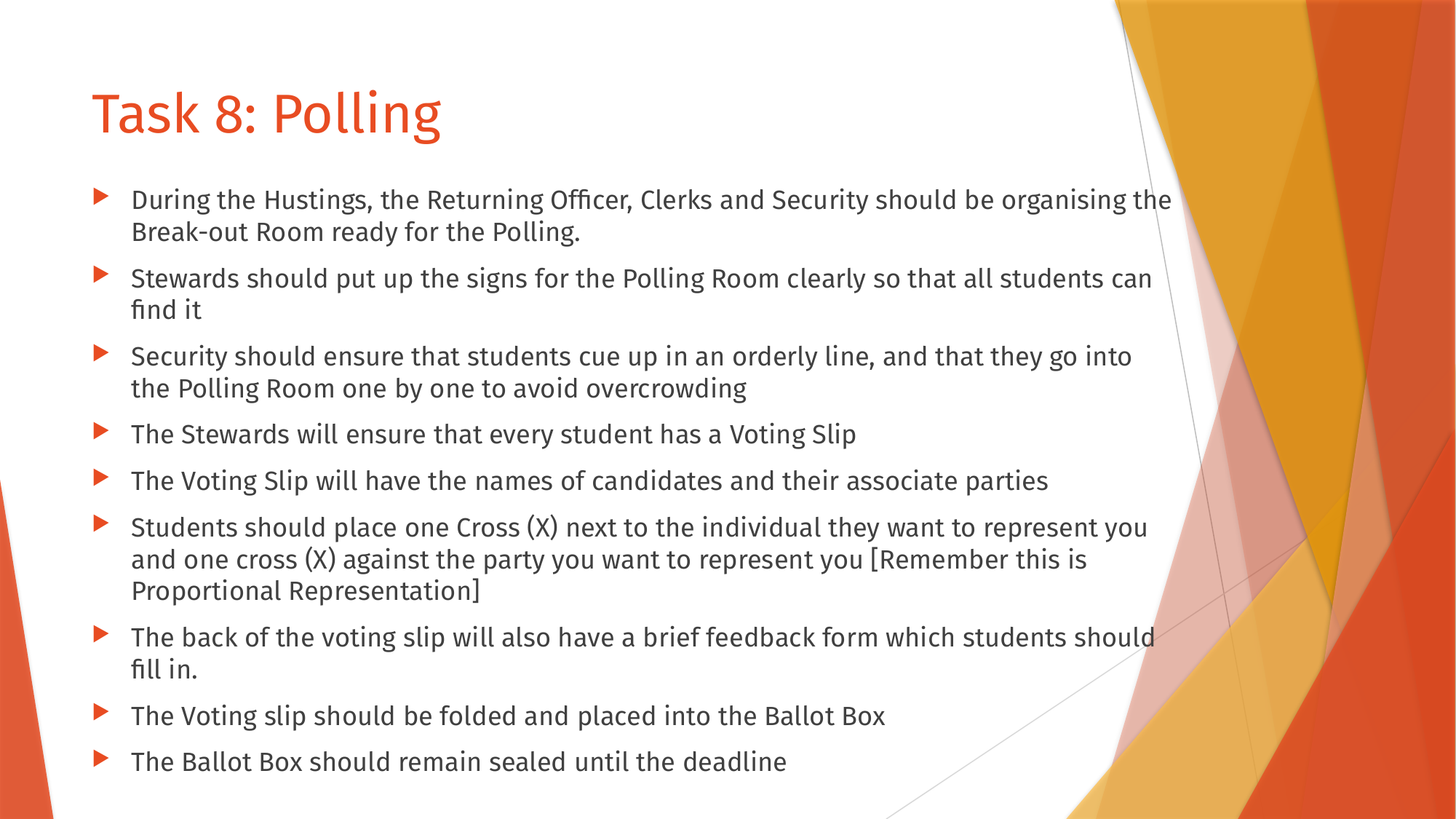

# Task 8: Polling
During the Hustings, the Returning Officer, Clerks and Security should be organising the Break-out Room ready for the Polling.
Stewards should put up the signs for the Polling Room clearly so that all students can find it
Security should ensure that students cue up in an orderly line, and that they go into the Polling Room one by one to avoid overcrowding
The Stewards will ensure that every student has a Voting Slip
The Voting Slip will have the names of candidates and their associate parties
Students should place one Cross (X) next to the individual they want to represent you and one cross (X) against the party you want to represent you [Remember this is Proportional Representation]
The back of the voting slip will also have a brief feedback form which students should fill in.
The Voting slip should be folded and placed into the Ballot Box
The Ballot Box should remain sealed until the deadline